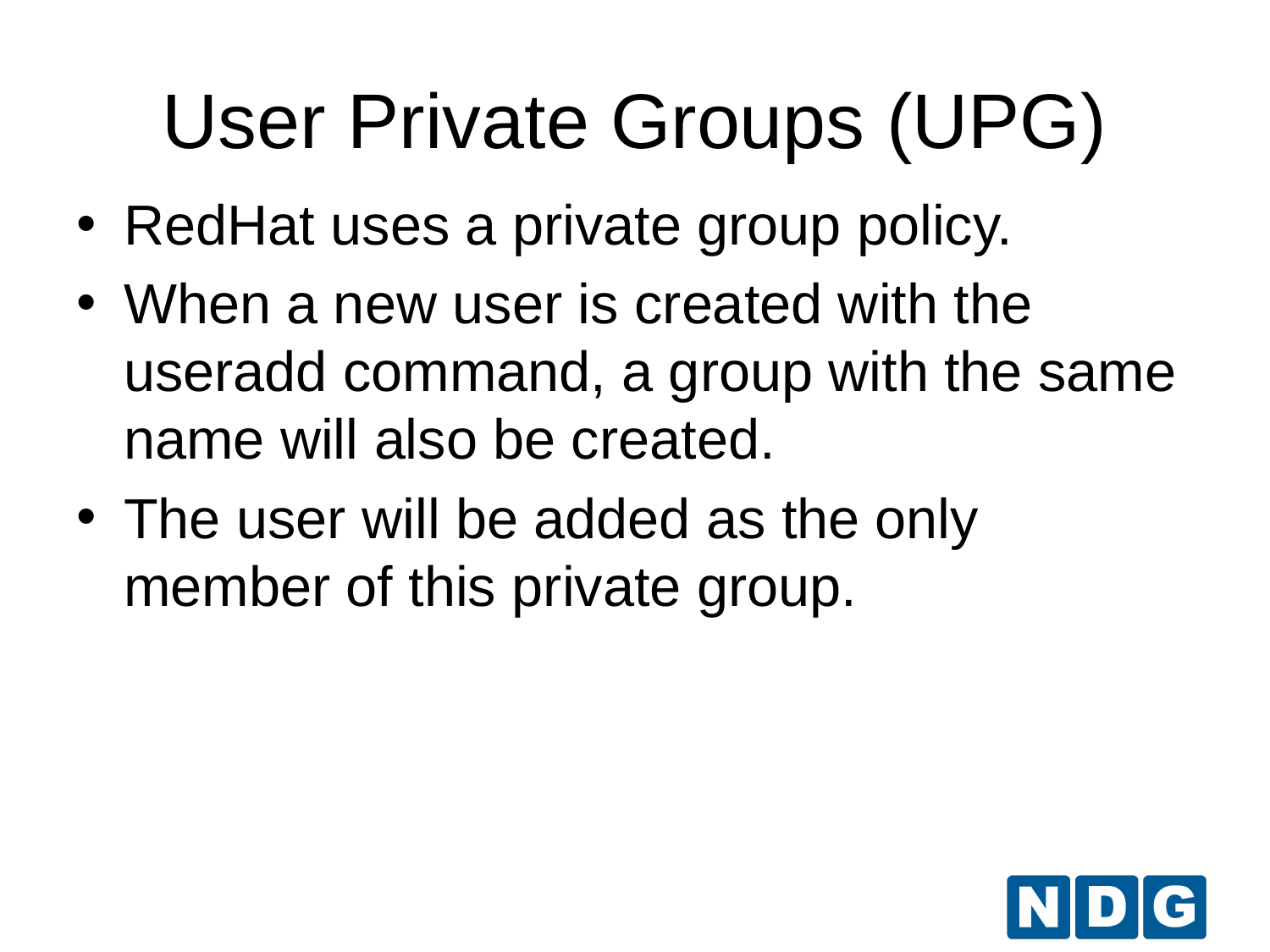

User Private Groups (UPG)
RedHat uses a private group policy.
When a new user is created with the useradd command, a group with the same name will also be created.
The user will be added as the only member of this private group.